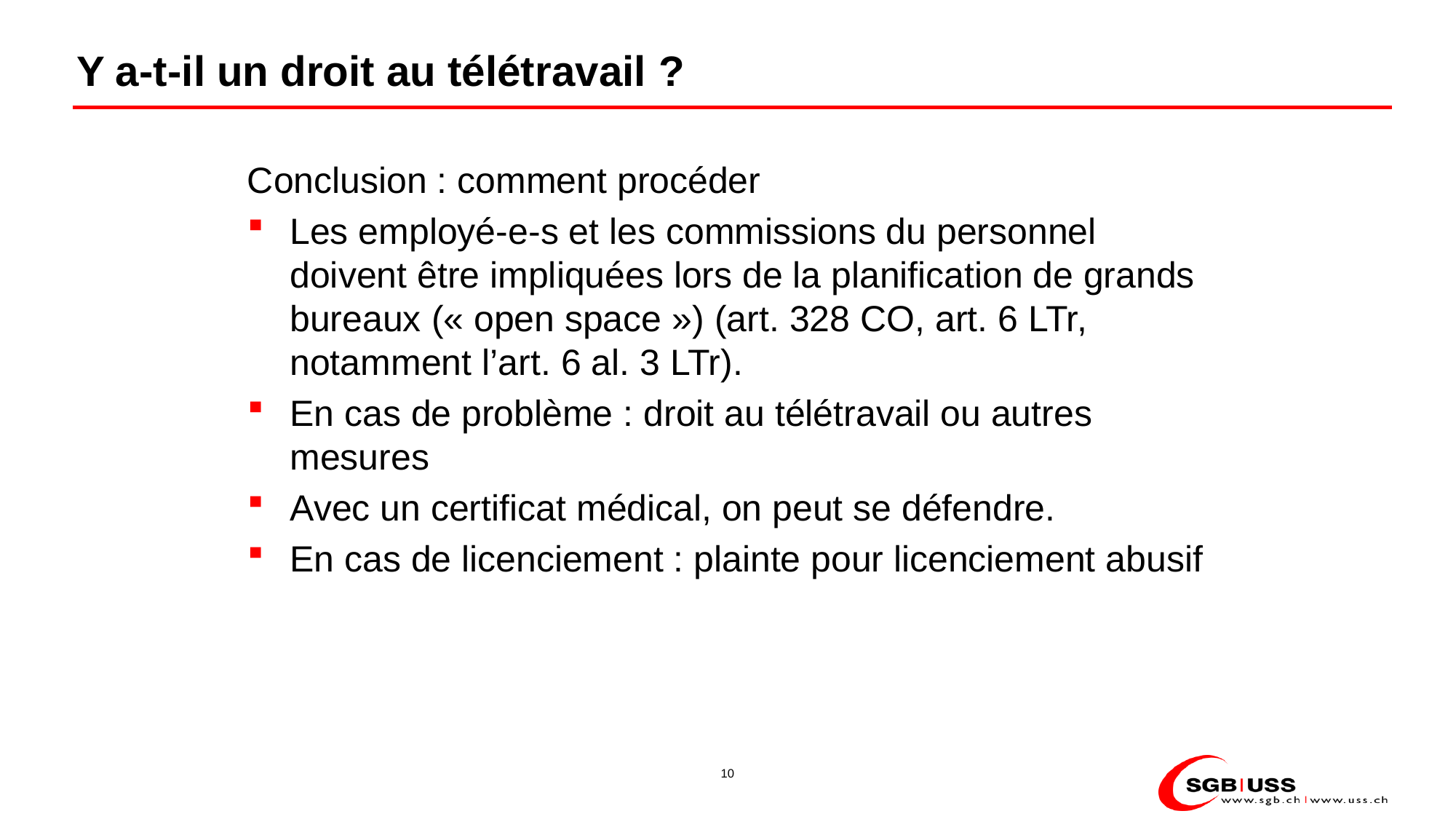

# Y a-t-il un droit au télétravail ?

Conclusion : comment procéder
Les employé-e-s et les commissions du personnel doivent être impliquées lors de la planification de grands bureaux (« open space ») (art. 328 CO, art. 6 LTr, notamment l’art. 6 al. 3 LTr).
En cas de problème : droit au télétravail ou autres mesures
Avec un certificat médical, on peut se défendre.
En cas de licenciement : plainte pour licenciement abusif

10